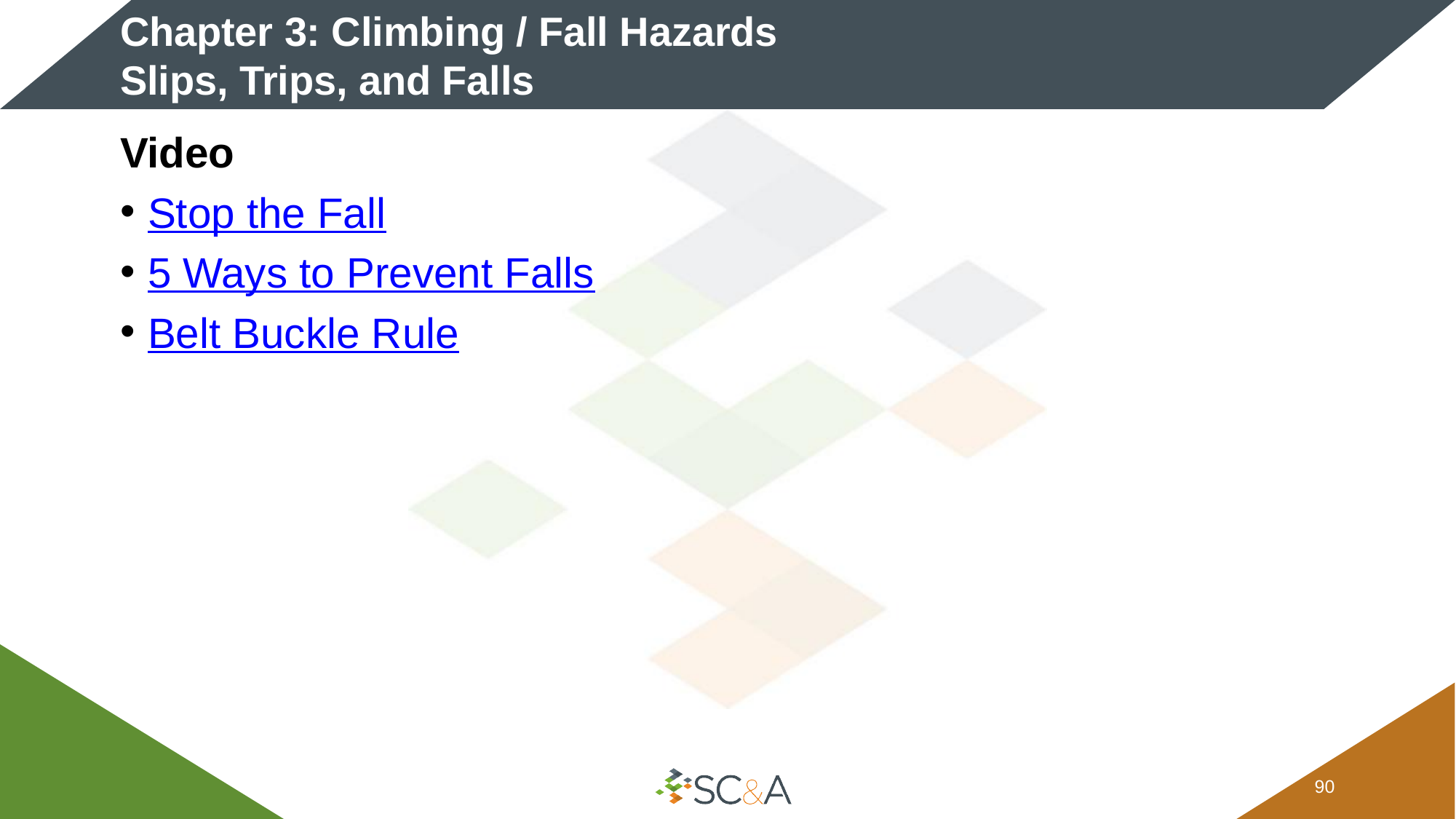

# Chapter 3: Climbing / Fall Hazards Slips, Trips, and Falls
Video
Stop the Fall
5 Ways to Prevent Falls
Belt Buckle Rule
90